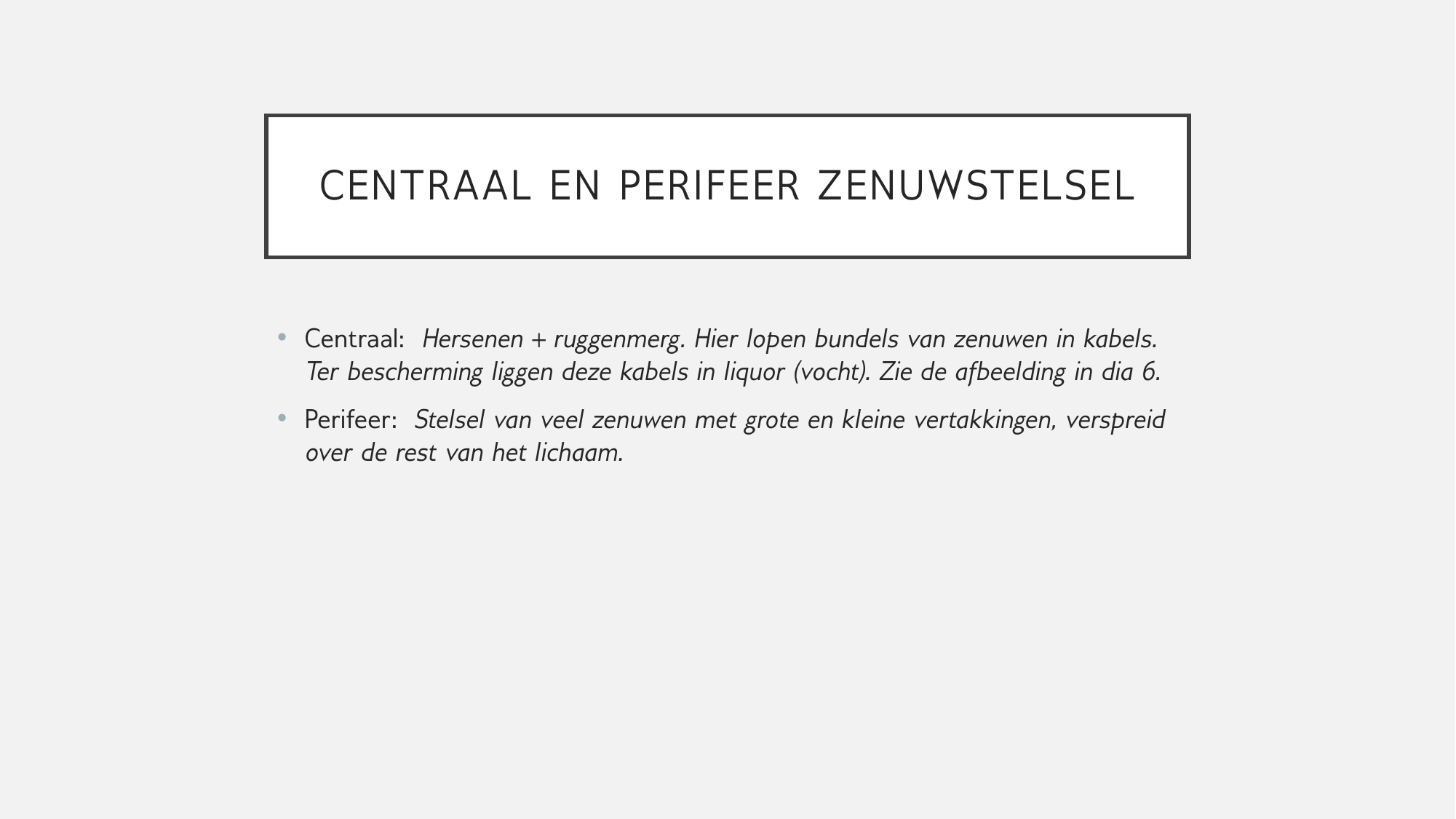

# Centraal en perifeer zenuwstelsel
Centraal:  Hersenen + ruggenmerg. Hier lopen bundels van zenuwen in kabels. Ter bescherming liggen deze kabels in liquor (vocht). Zie de afbeelding in dia 6.
Perifeer:  Stelsel van veel zenuwen met grote en kleine vertakkingen, verspreid over de rest van het lichaam.